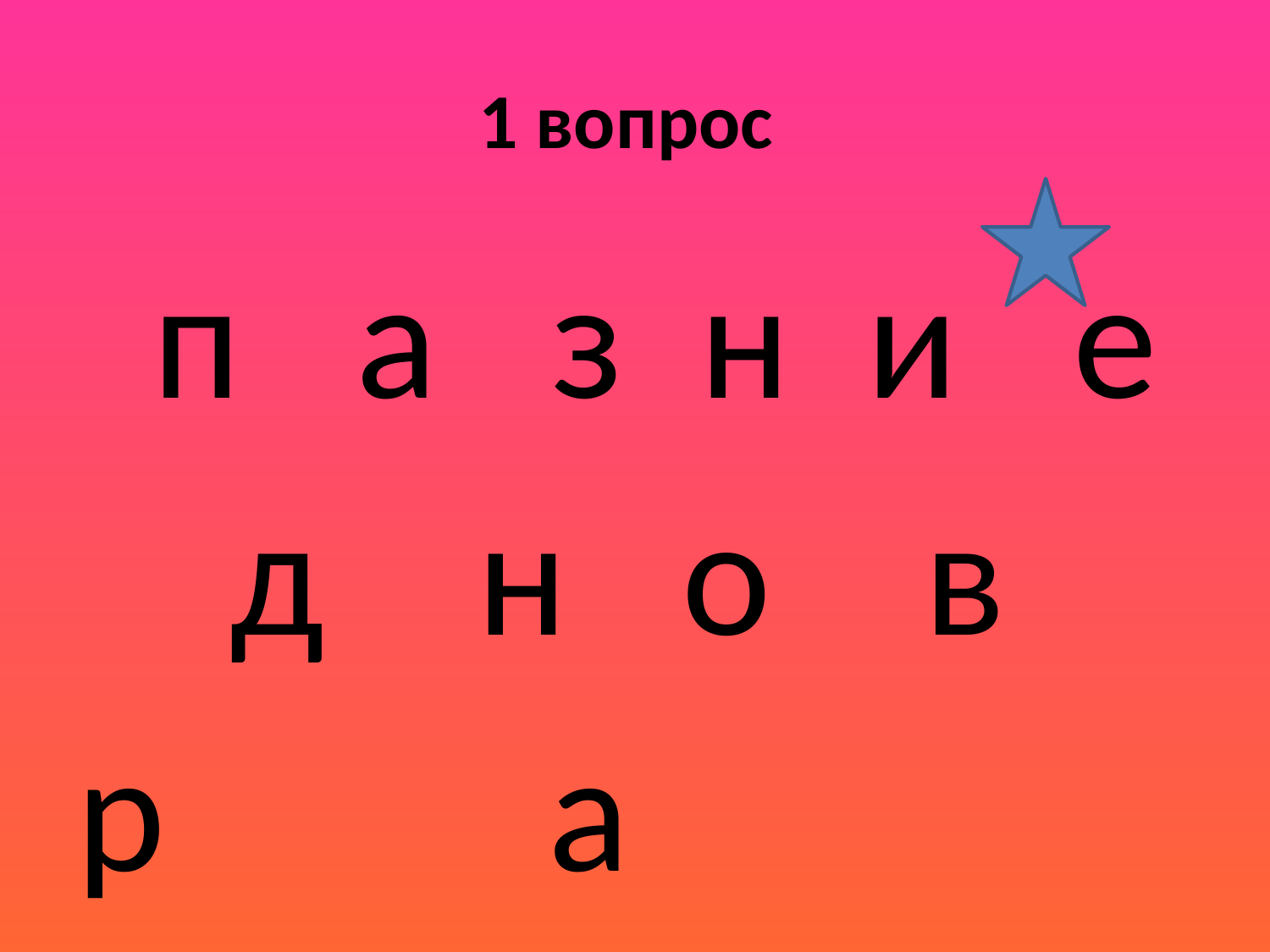

# 1 вопрос

  п   а   з  н  и   е
    д    н   о    в
р          а